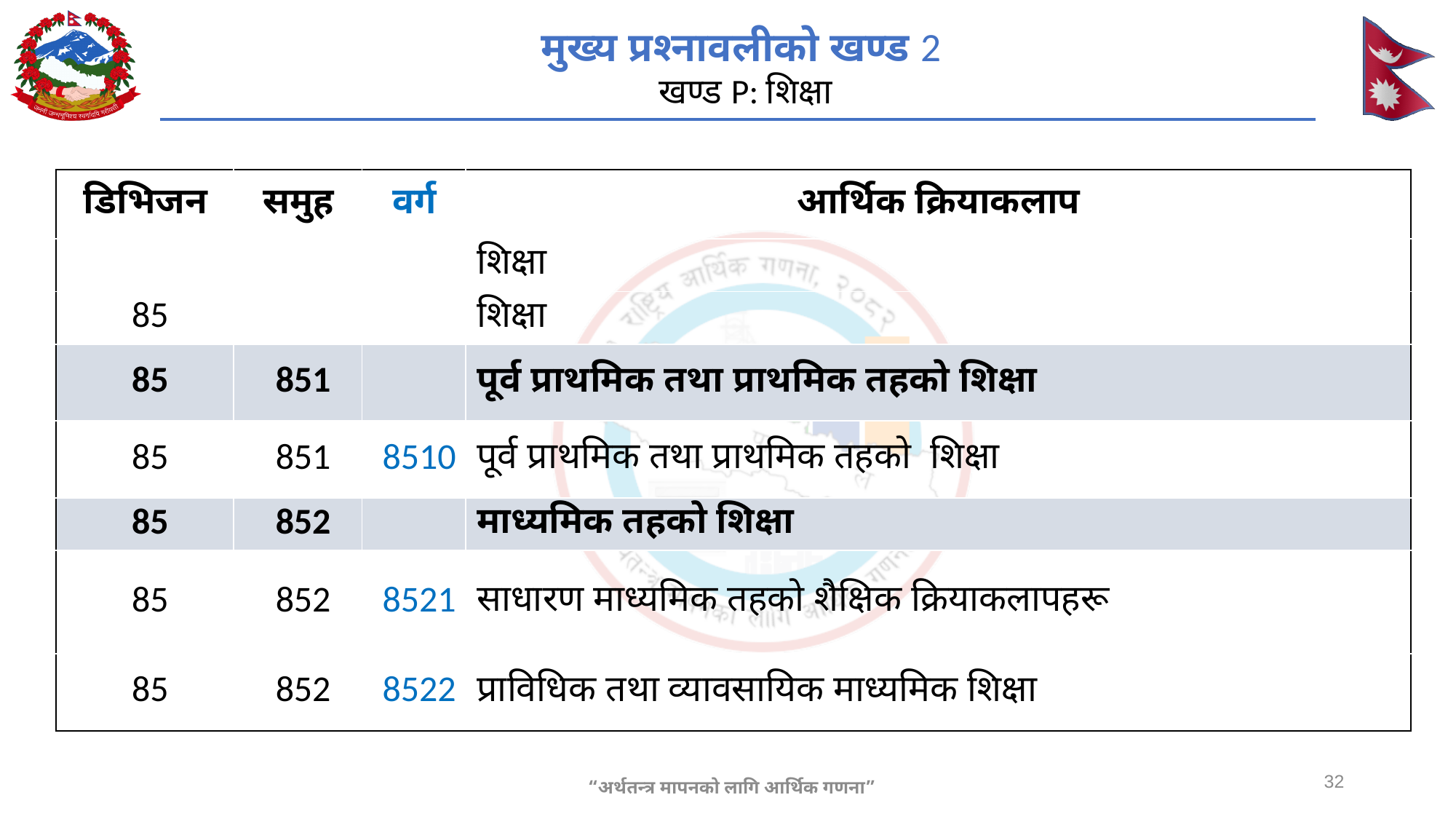

# मुख्य प्रश्नावलीको खण्ड 2 खण्ड P: शिक्षा
| डिभिजन | समुह | वर्ग | आर्थिक क्रियाकलाप |
| --- | --- | --- | --- |
|  |  |  | शिक्षा |
| 85 |  |  | शिक्षा |
| 85 | 851 |  | पूर्व प्राथमिक तथा प्राथमिक तहको शिक्षा |
| 85 | 851 | 8510 | पूर्व प्राथमिक तथा प्राथमिक तहको शिक्षा |
| 85 | 852 |  | माध्यमिक तहको शिक्षा |
| 85 | 852 | 8521 | साधारण माध्यमिक तहको शैक्षिक क्रियाकलापहरू |
| 85 | 852 | 8522 | प्राविधिक तथा व्यावसायिक माध्यमिक शिक्षा |
32
“अर्थतन्त्र मापनको लागि आर्थिक गणना”